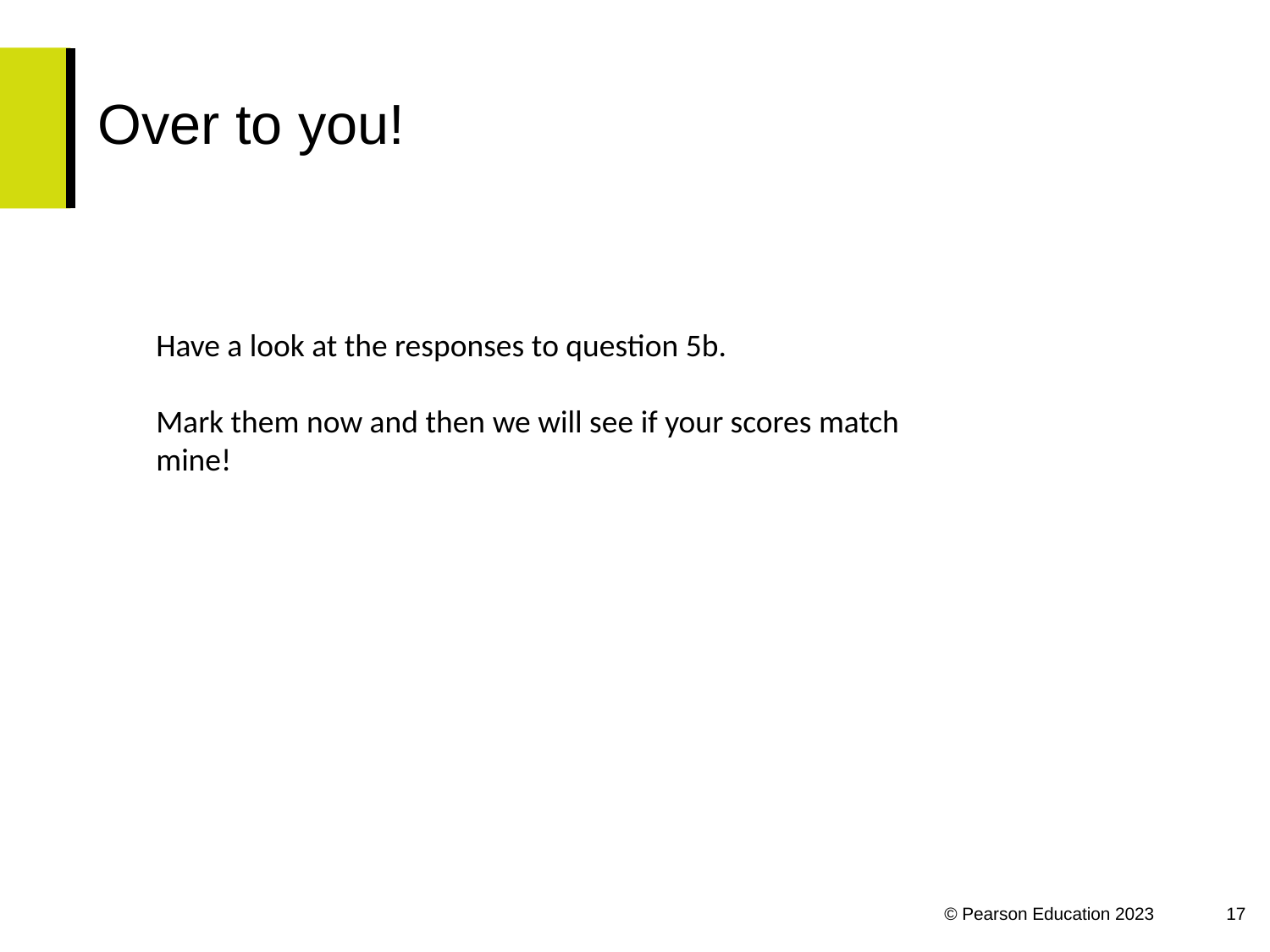

# Over to you!
Have a look at the responses to question 5b.
Mark them now and then we will see if your scores match mine!